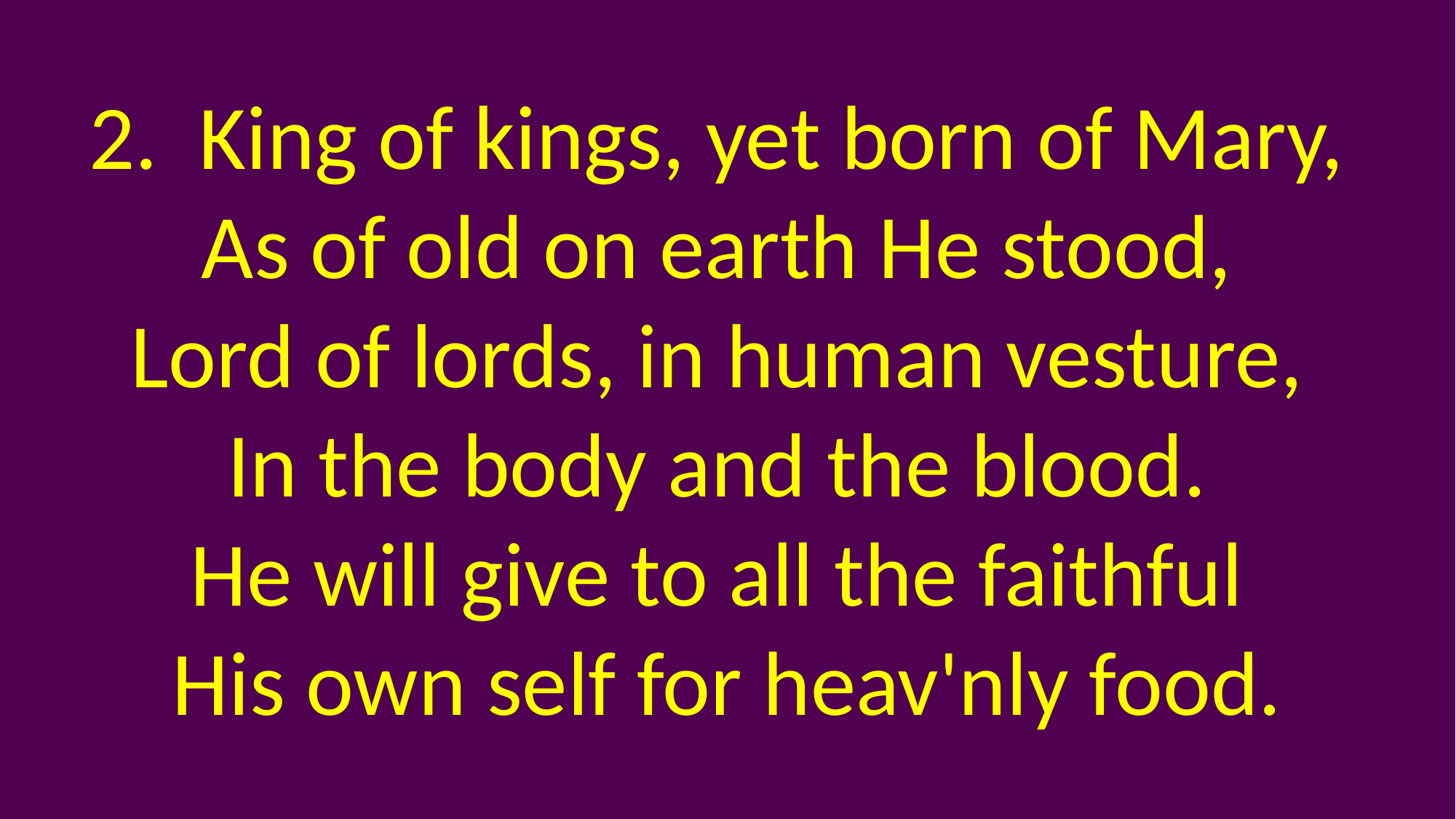

King of kings, yet born of Mary,
As of old on earth He stood,
Lord of lords, in human vesture,
In the body and the blood.
He will give to all the faithful
His own self for heav'nly food.